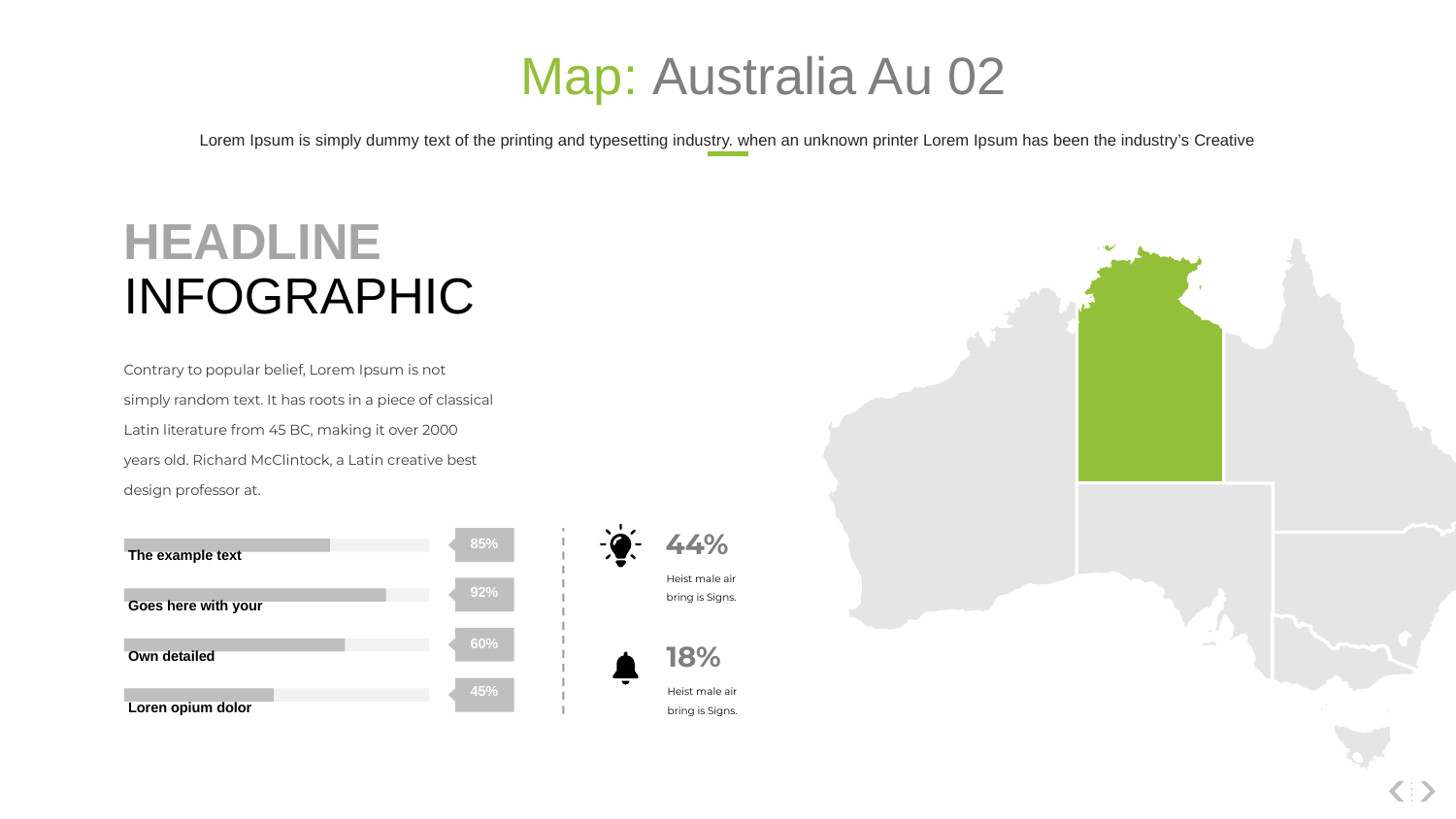

Map: Australia Au 02
Lorem Ipsum is simply dummy text of the printing and typesetting industry. when an unknown printer Lorem Ipsum has been the industry’s Creative

HEADLINE
INFOGRAPHIC

Contrary to popular belief, Lorem Ipsum is not simply random text. It has roots in a piece of classical Latin literature from 45 BC, making it over 2000 years old. Richard McClintock, a Latin creative best design professor at.
The example text
Goes here with your
Own detailed
Loren opium dolor

44%

85%

Heist male air bring is Signs.

92%

60%
18%

Heist male air bring is Signs.
45%